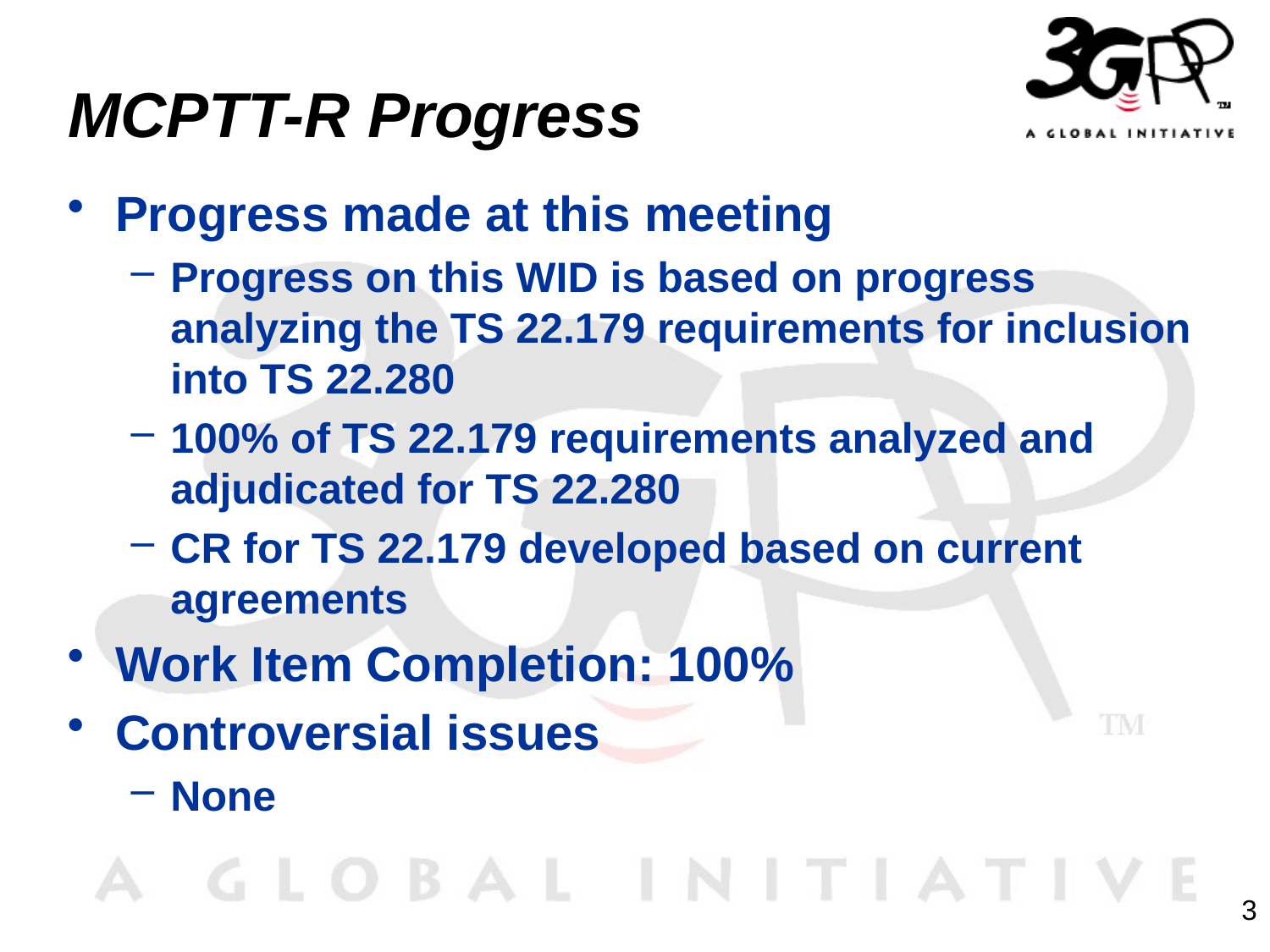

# MCPTT-R Progress
Progress made at this meeting
Progress on this WID is based on progress analyzing the TS 22.179 requirements for inclusion into TS 22.280
100% of TS 22.179 requirements analyzed and adjudicated for TS 22.280
CR for TS 22.179 developed based on current agreements
Work Item Completion: 100%
Controversial issues
None
3